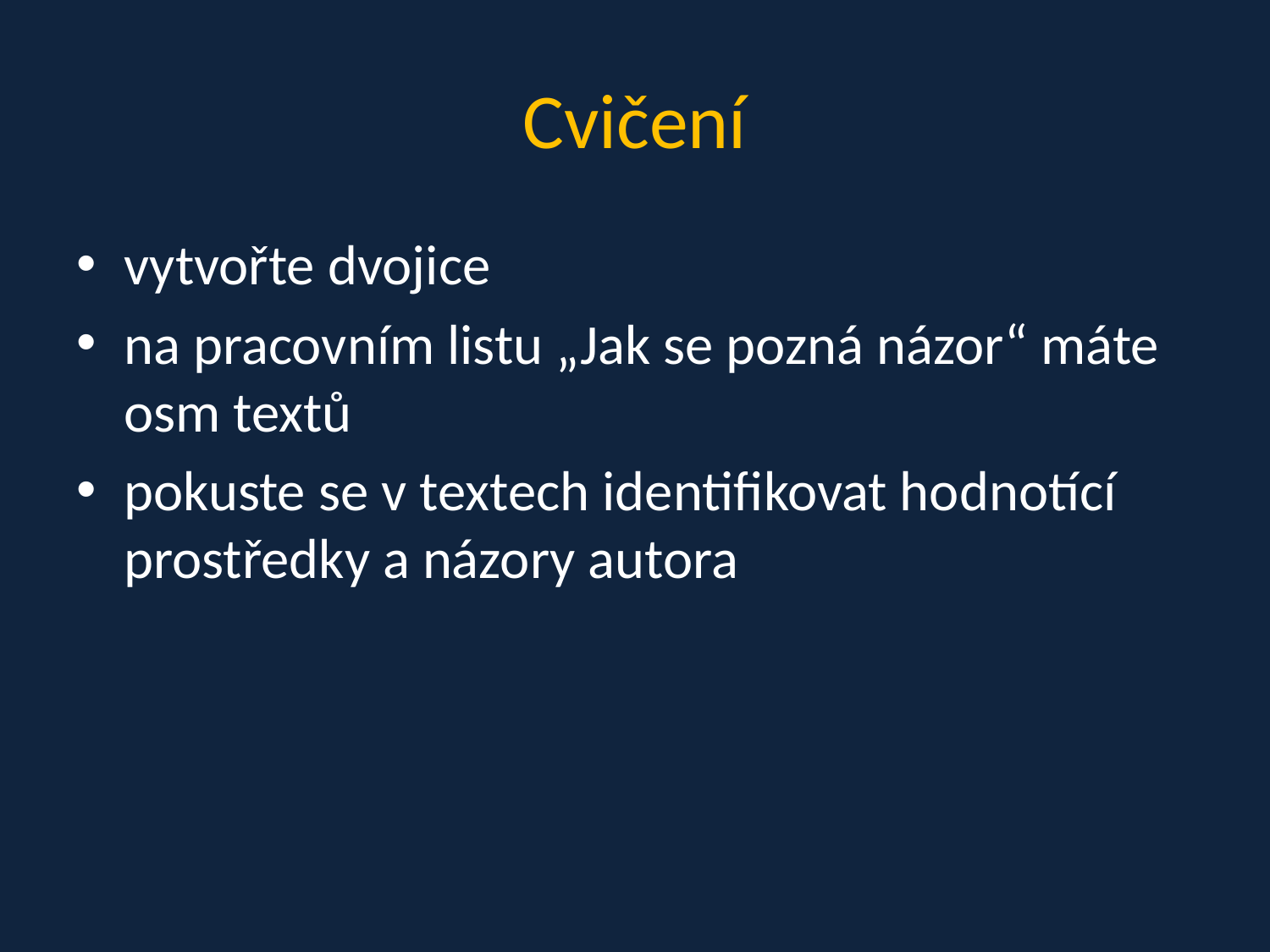

# Cvičení
vytvořte dvojice
na pracovním listu „Jak se pozná názor“ máte osm textů
pokuste se v textech identifikovat hodnotící prostředky a názory autora